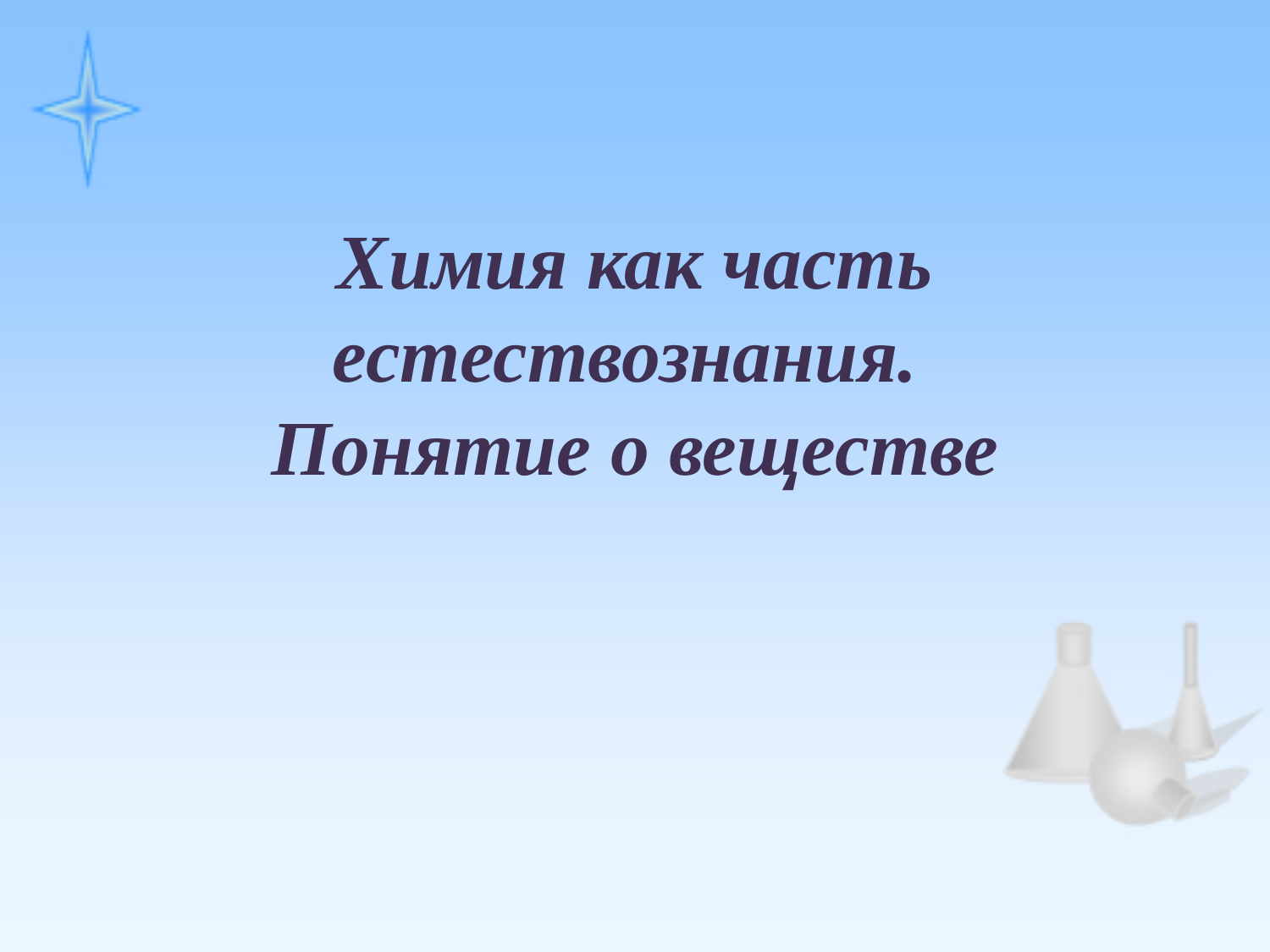

# Химия как часть естествознания. Понятие о веществе